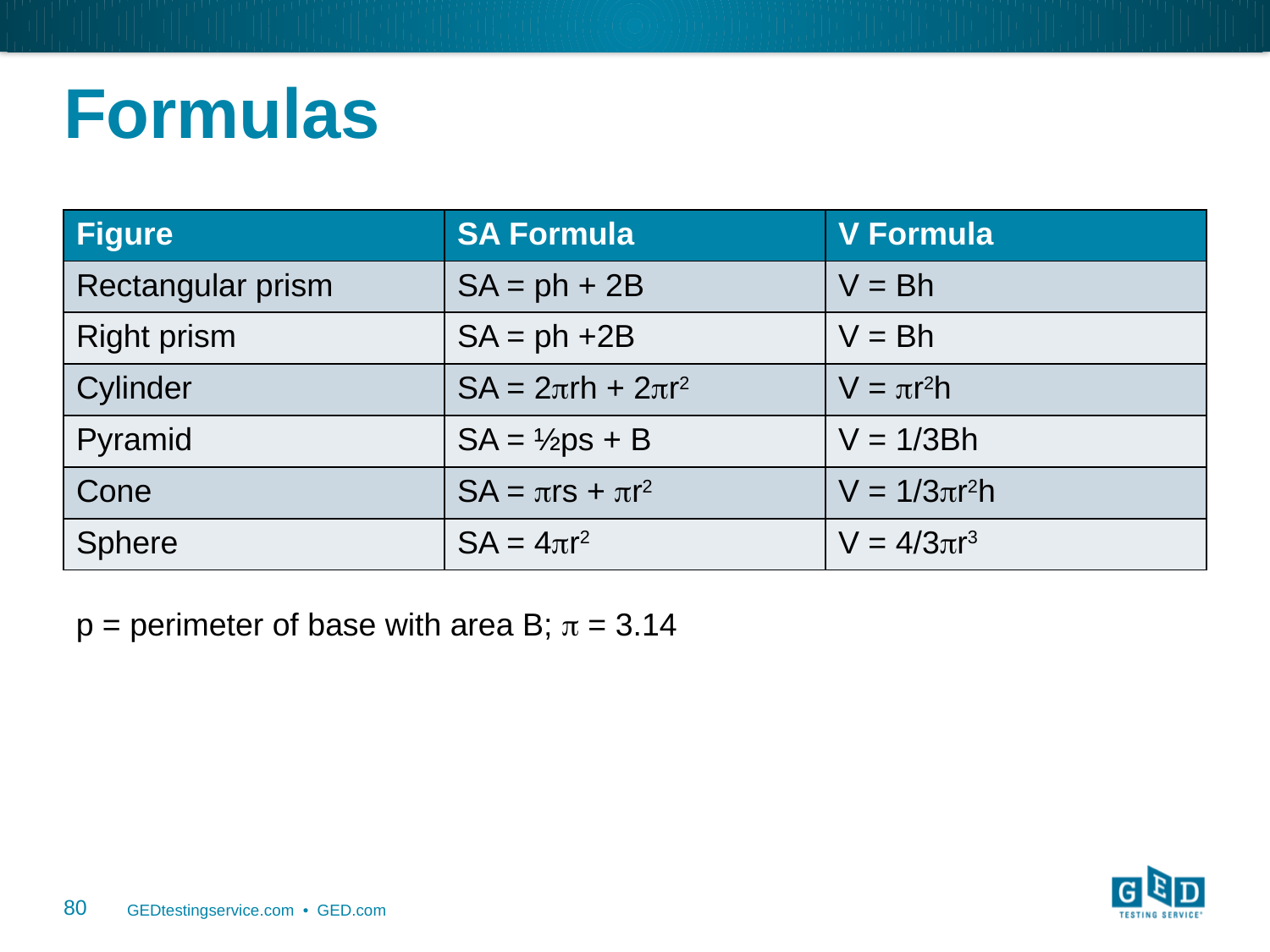

# Formulas
| Figure | SA Formula | V Formula |
| --- | --- | --- |
| Rectangular prism | SA = ph + 2B | V = Bh |
| Right prism | SA = ph +2B | V = Bh |
| Cylinder | SA = 2πrh + 2πr2 | V = πr2h |
| Pyramid | SA = ½ps + B | V = 1/3Bh |
| Cone | SA = πrs + πr2 | V = 1/3πr2h |
| Sphere | SA = 4πr2 | V = 4/3πr3 |
p = perimeter of base with area B; π = 3.14
80